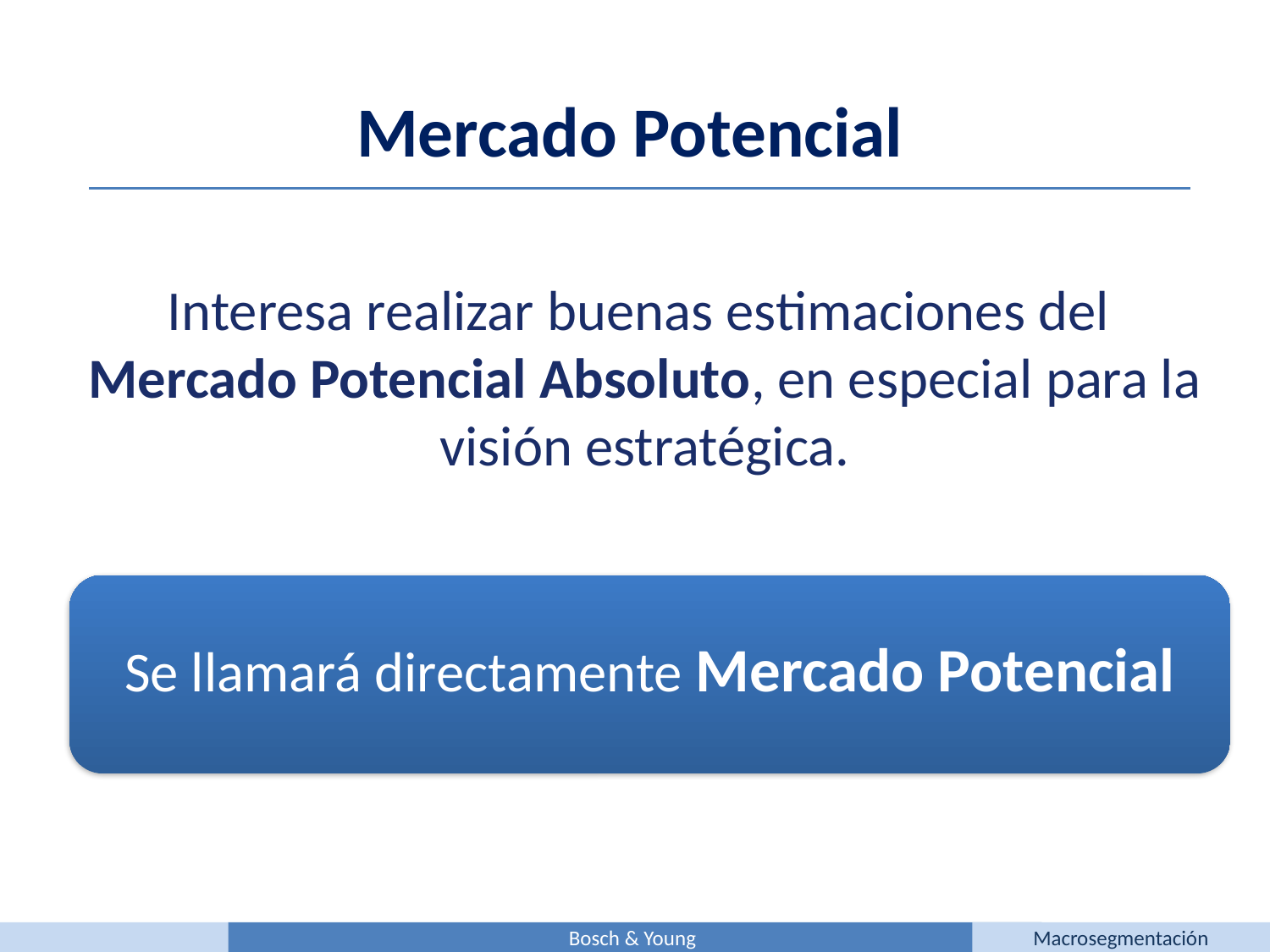

Mercado Potencial
Interesa realizar buenas estimaciones del
Mercado Potencial Absoluto, en especial para la visión estratégica.

Se llamará directamente Mercado Potencial

Bosch & Young
Macrosegmentación